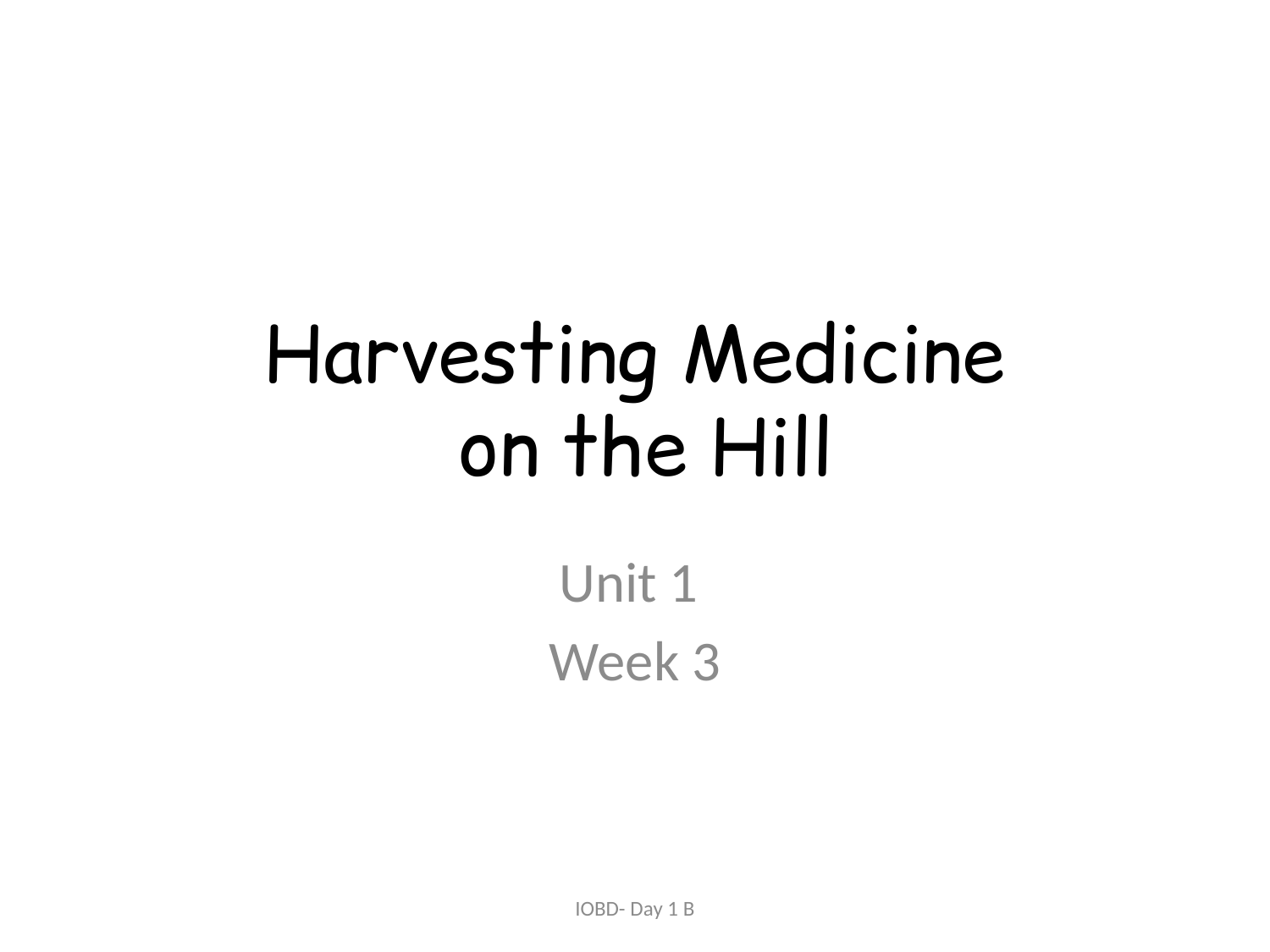

# Harvesting Medicine on the Hill
Unit 1
Week 3
IOBD- Day 1 B